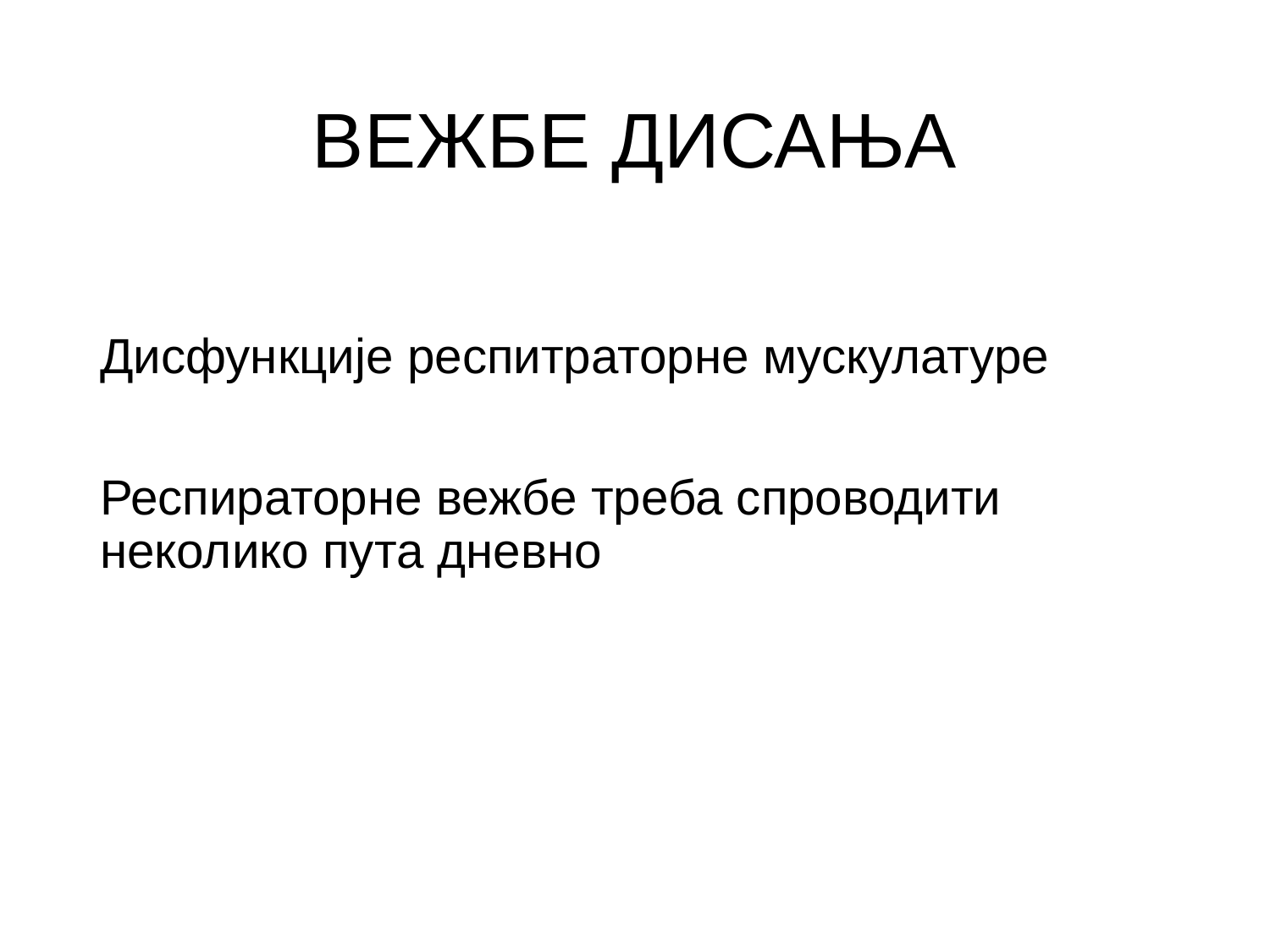

# ВЕЖБЕ ДИСАЊА

Дисфункције респитраторне мускулатуре

Респираторне вежбе треба спроводити неколико пута дневно